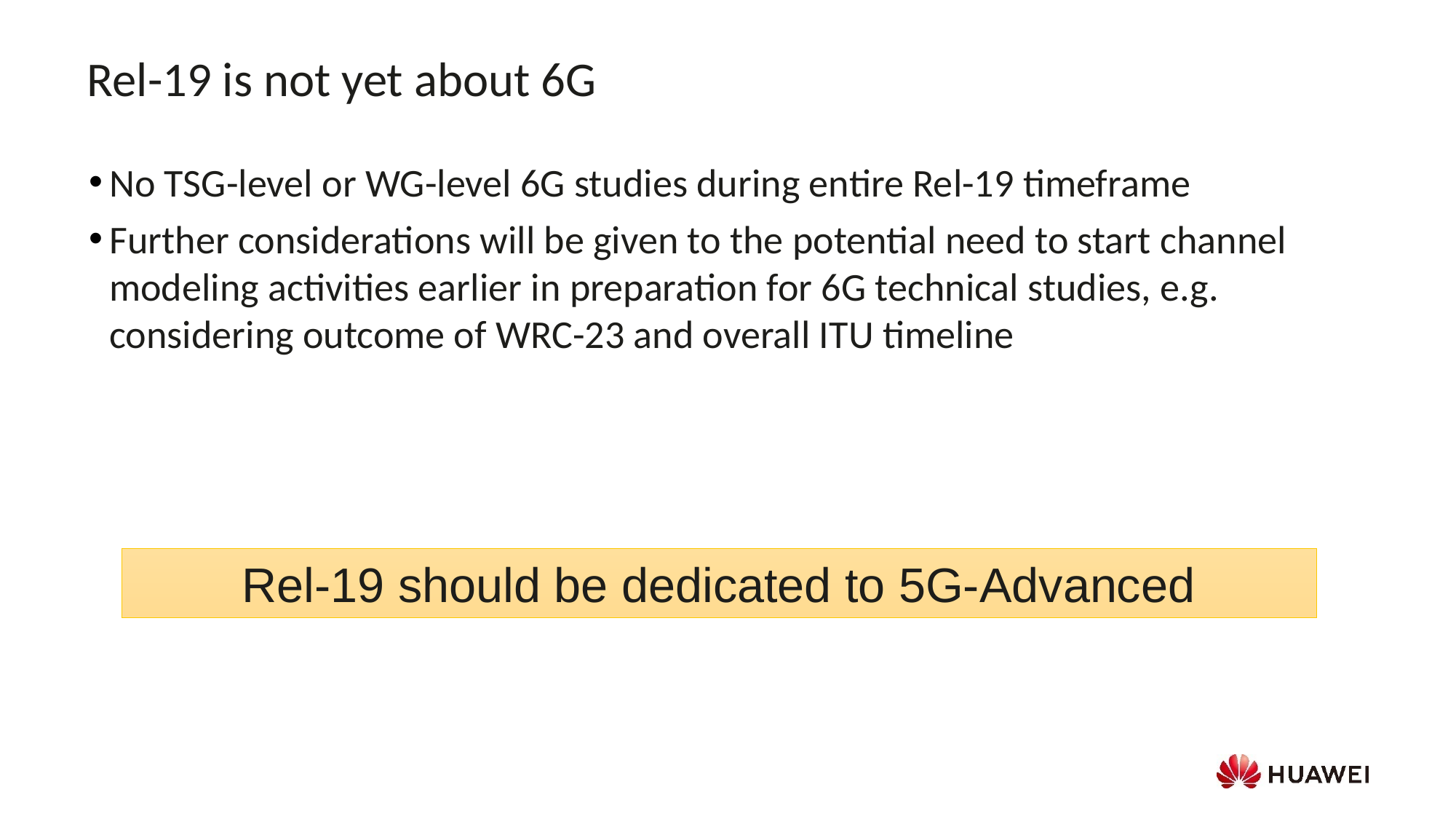

Rel-19 is not yet about 6G
No TSG-level or WG-level 6G studies during entire Rel-19 timeframe
Further considerations will be given to the potential need to start channel modeling activities earlier in preparation for 6G technical studies, e.g. considering outcome of WRC-23 and overall ITU timeline

Rel-19 should be dedicated to 5G-Advanced